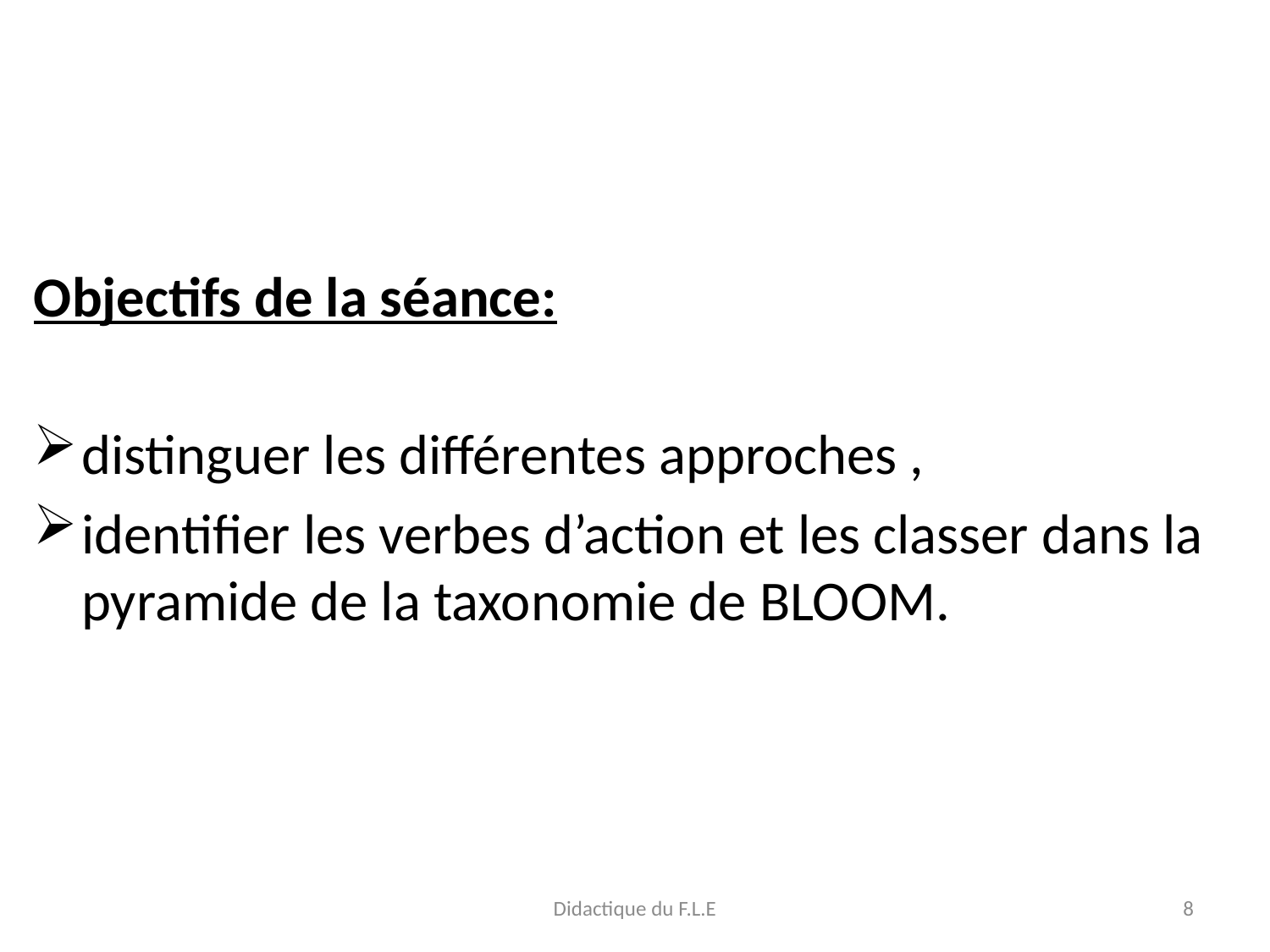

Objectifs de la séance:

distinguer les différentes approches ,
identifier les verbes d’action et les classer dans la pyramide de la taxonomie de BLOOM.
Didactique du F.L.E
8